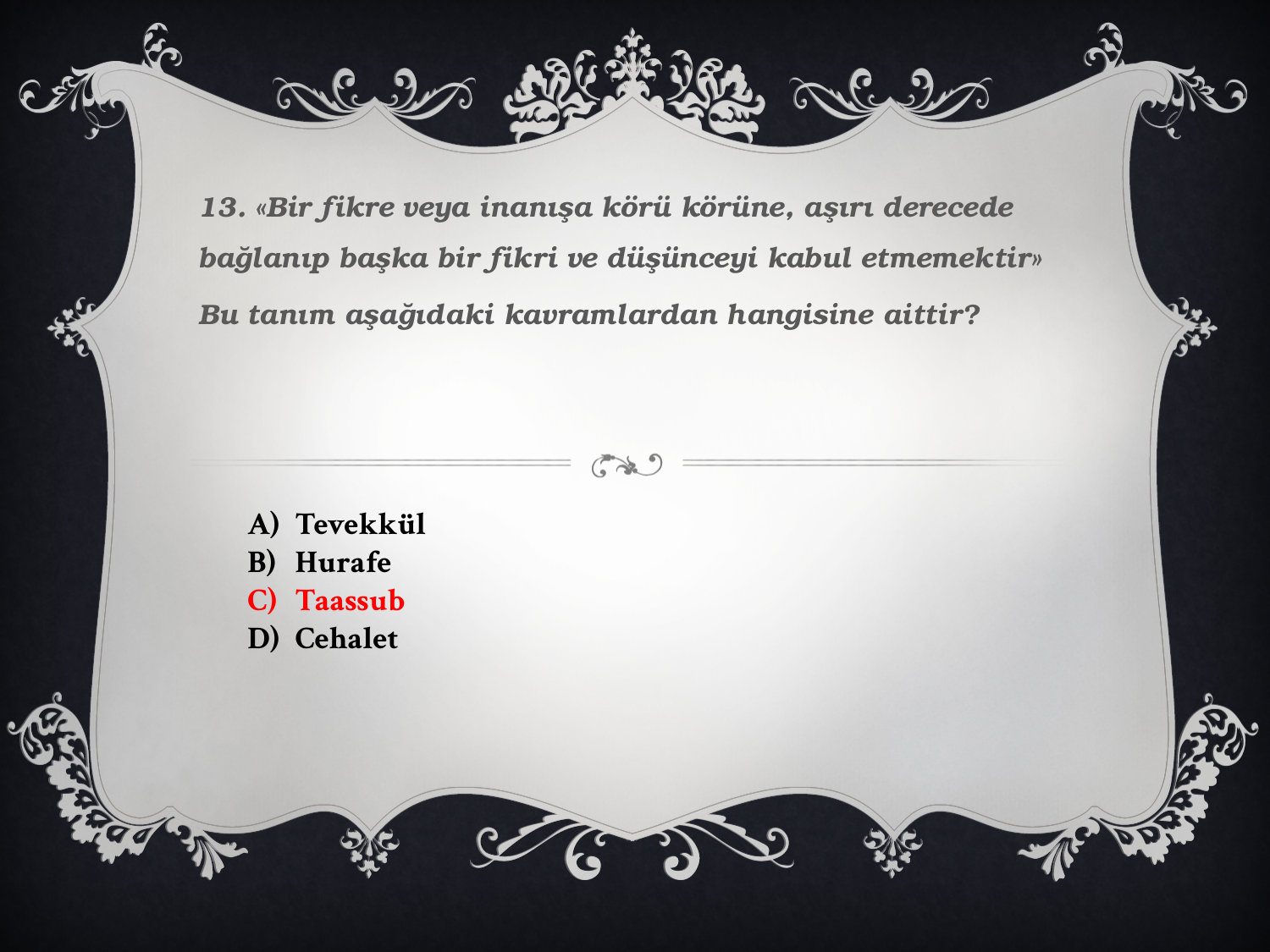

13. «Bir fikre veya inanışa körü körüne, aşırı derecede bağlanıp başka bir fikri ve düşünceyi kabul etmemektir»
Bu tanım aşağıdaki kavramlardan hangisine aittir?

Tevekkül
Hurafe
Taassub
Cehalet